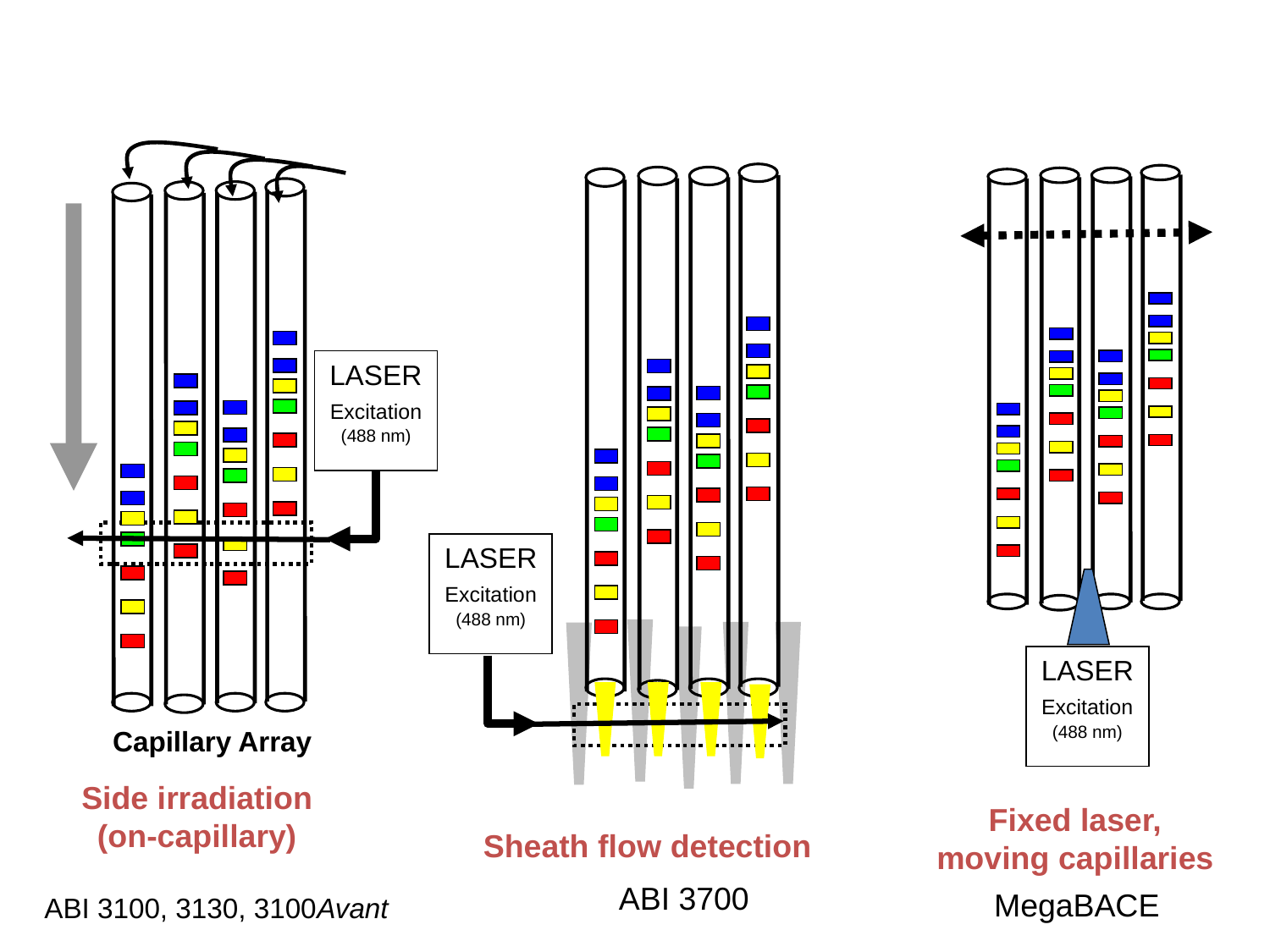

LASER Excitation (488 nm)

LASER Excitation (488 nm)

LASER Excitation (488 nm)

Capillary Array

Side irradiation (on-capillary)
Fixed laser, moving capillaries
Sheath flow detection
ABI 3700
MegaBACE
ABI 3100, 3130, 3100Avant